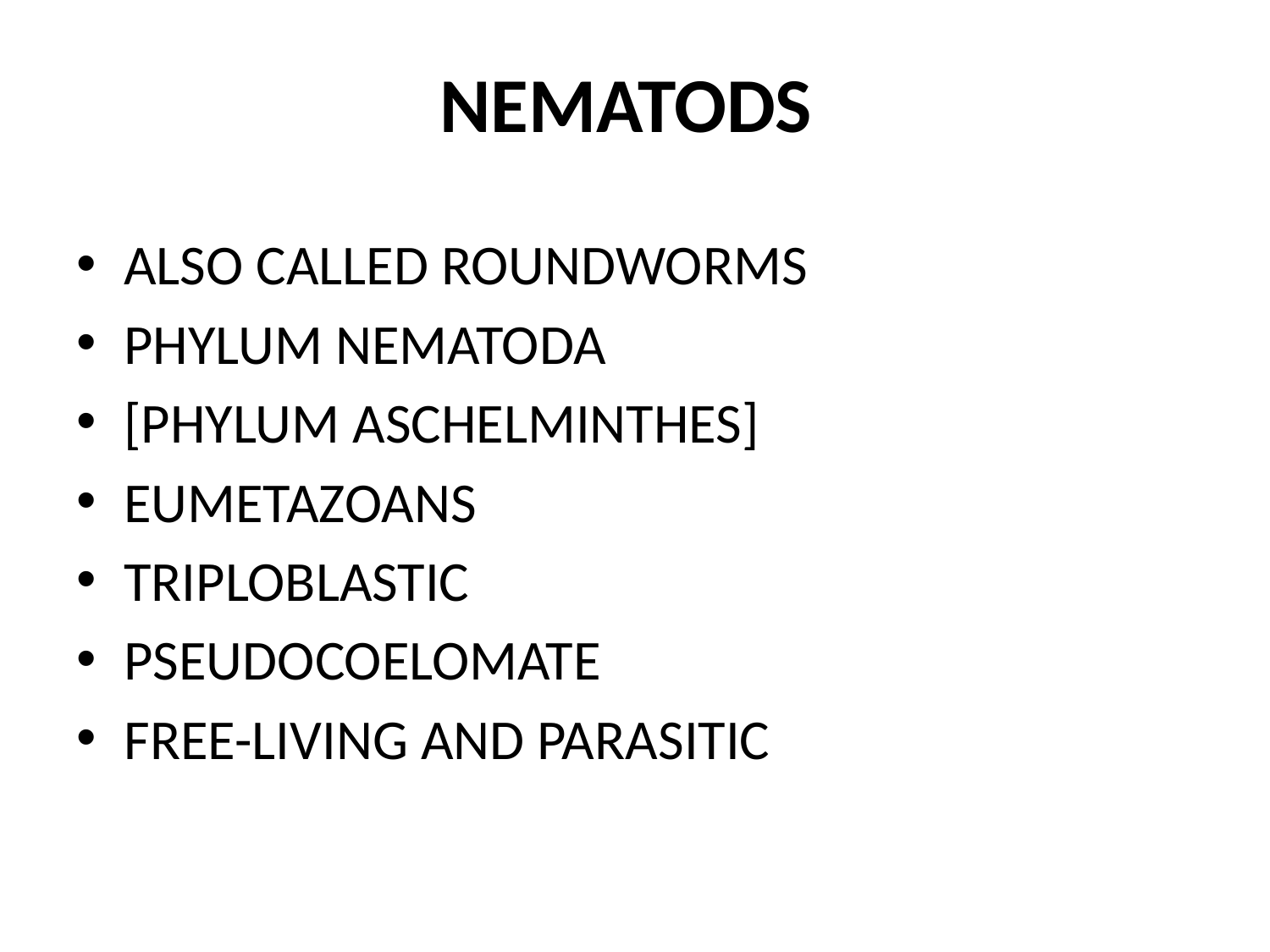

# NEMATODS
ALSO CALLED ROUNDWORMS
PHYLUM NEMATODA
[PHYLUM ASCHELMINTHES]
EUMETAZOANS
TRIPLOBLASTIC
PSEUDOCOELOMATE
FREE-LIVING AND PARASITIC